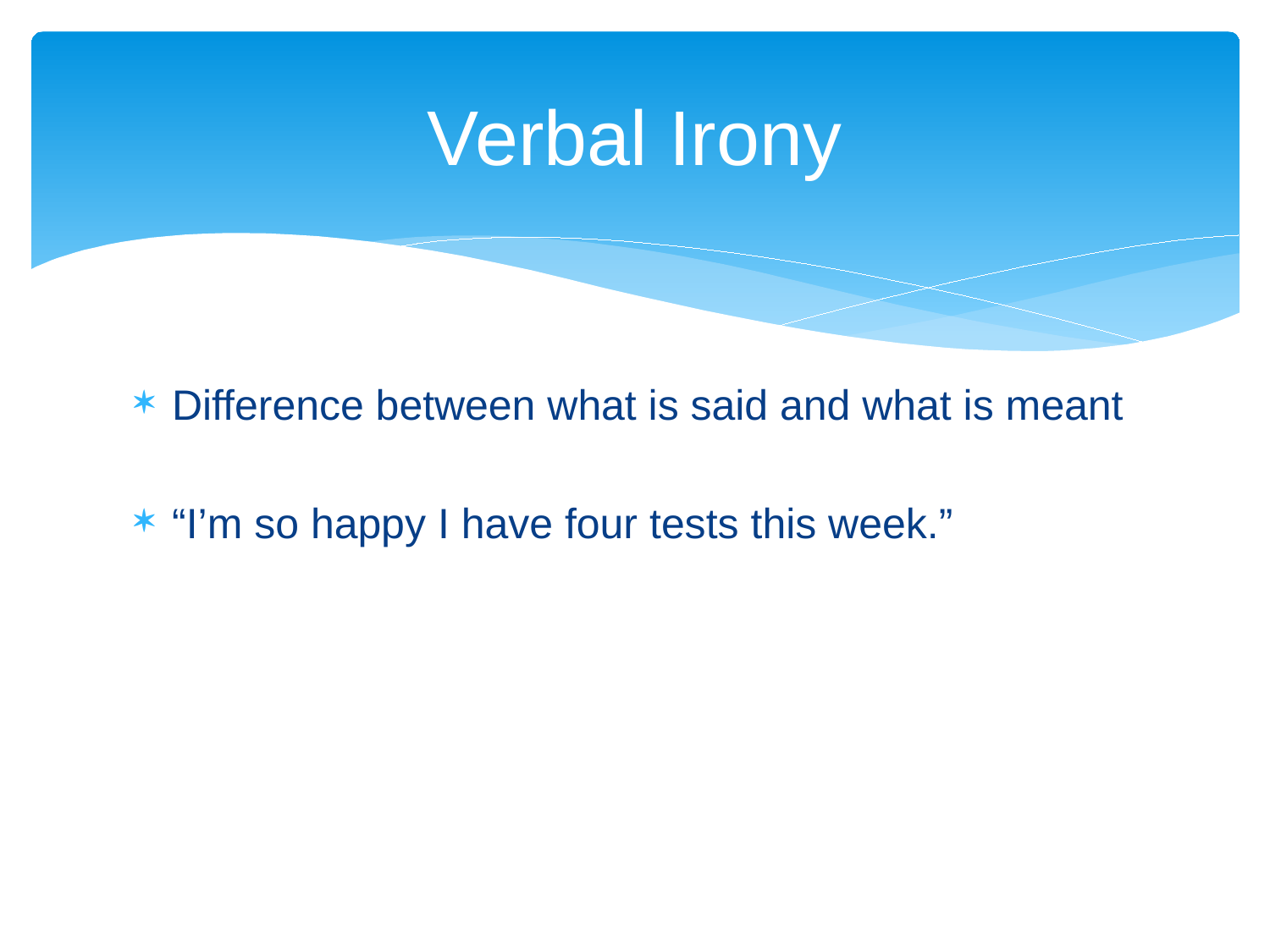

# Verbal Irony
Difference between what is said and what is meant

“I’m so happy I have four tests this week.”